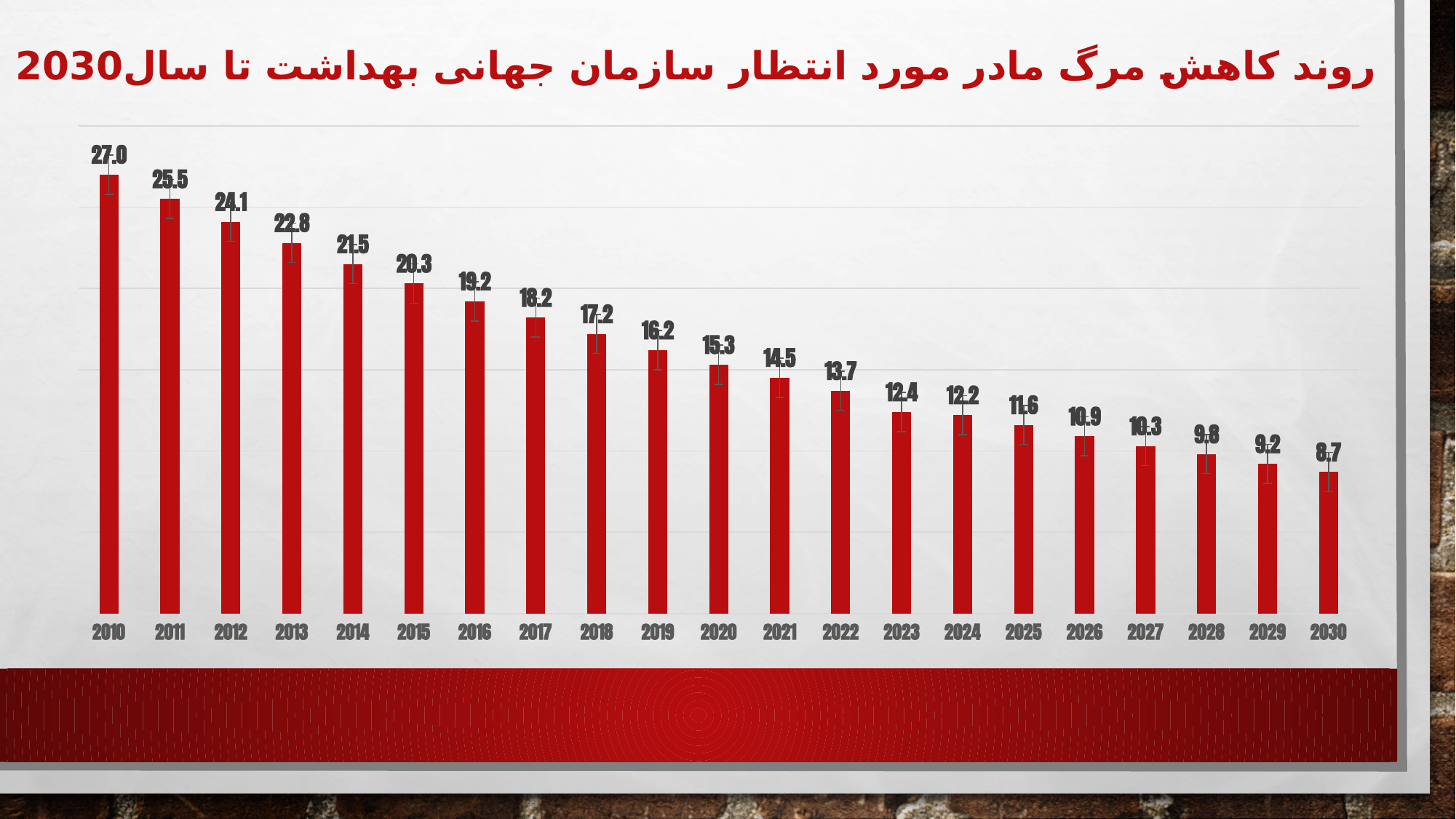

# روند کاهش مرگ مادر مورد انتظار سازمان جهانی بهداشت تا سال2030

### Chart

| Category |  |
|---|---|
| 2010 | 27.0 |
| 2011 | 25.5 |
| 2012 | 24.1 |
| 2013 | 22.8 |
| 2014 | 21.5 |
| 2015 | 20.3 |
| 2016 | 19.2 |
| 2017 | 18.2 |
| 2018 | 17.2 |
| 2019 | 16.2 |
| 2020 | 15.3 |
| 2021 | 14.5 |
| 2022 | 13.7 |
| 2023 | 12.39 |
| 2024 | 12.2 |
| 2025 | 11.6 |
| 2026 | 10.9 |
| 2027 | 10.3 |
| 2028 | 9.8 |
| 2029 | 9.2 |
| 2030 | 8.7 |